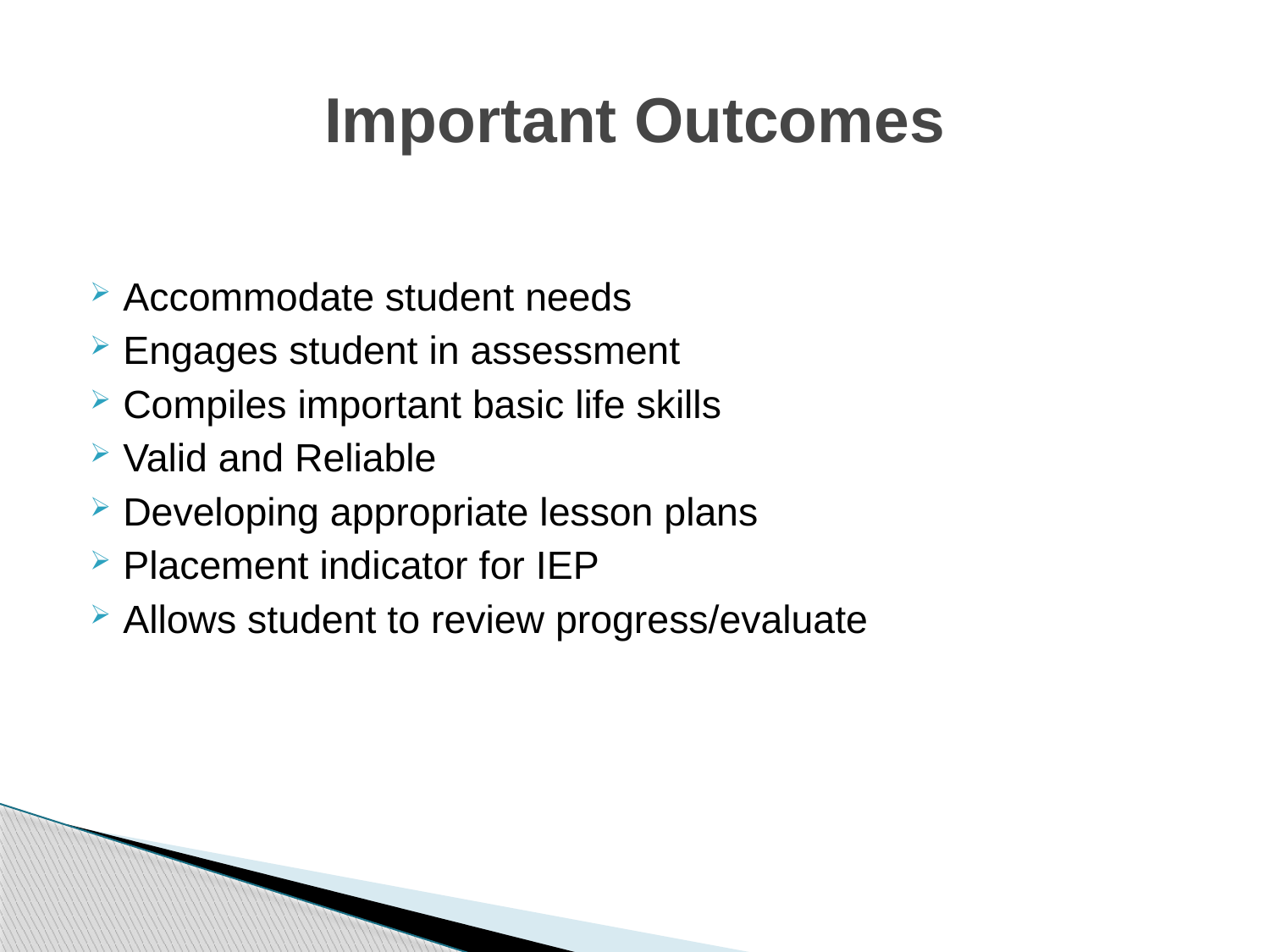

# Important Outcomes

Accommodate student needs
Engages student in assessment
Compiles important basic life skills
Valid and Reliable
Developing appropriate lesson plans
Placement indicator for IEP
Allows student to review progress/evaluate